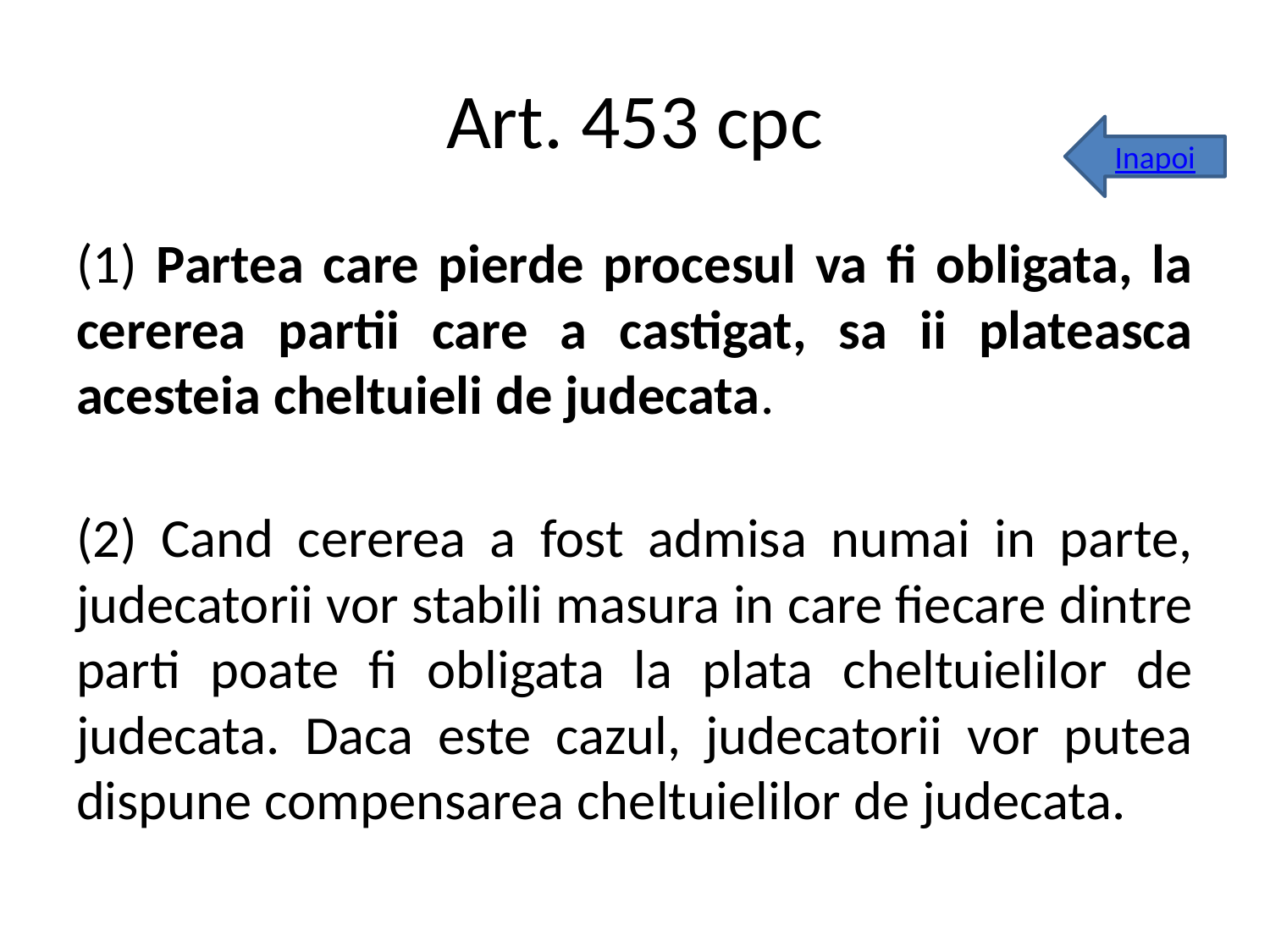

# Art. 453 cpc
Inapoi
(1) Partea care pierde procesul va fi obligata, la cererea partii care a castigat, sa ii plateasca acesteia cheltuieli de judecata.
(2) Cand cererea a fost admisa numai in parte, judecatorii vor stabili masura in care fiecare dintre parti poate fi obligata la plata cheltuielilor de judecata. Daca este cazul, judecatorii vor putea dispune compensarea cheltuielilor de judecata.